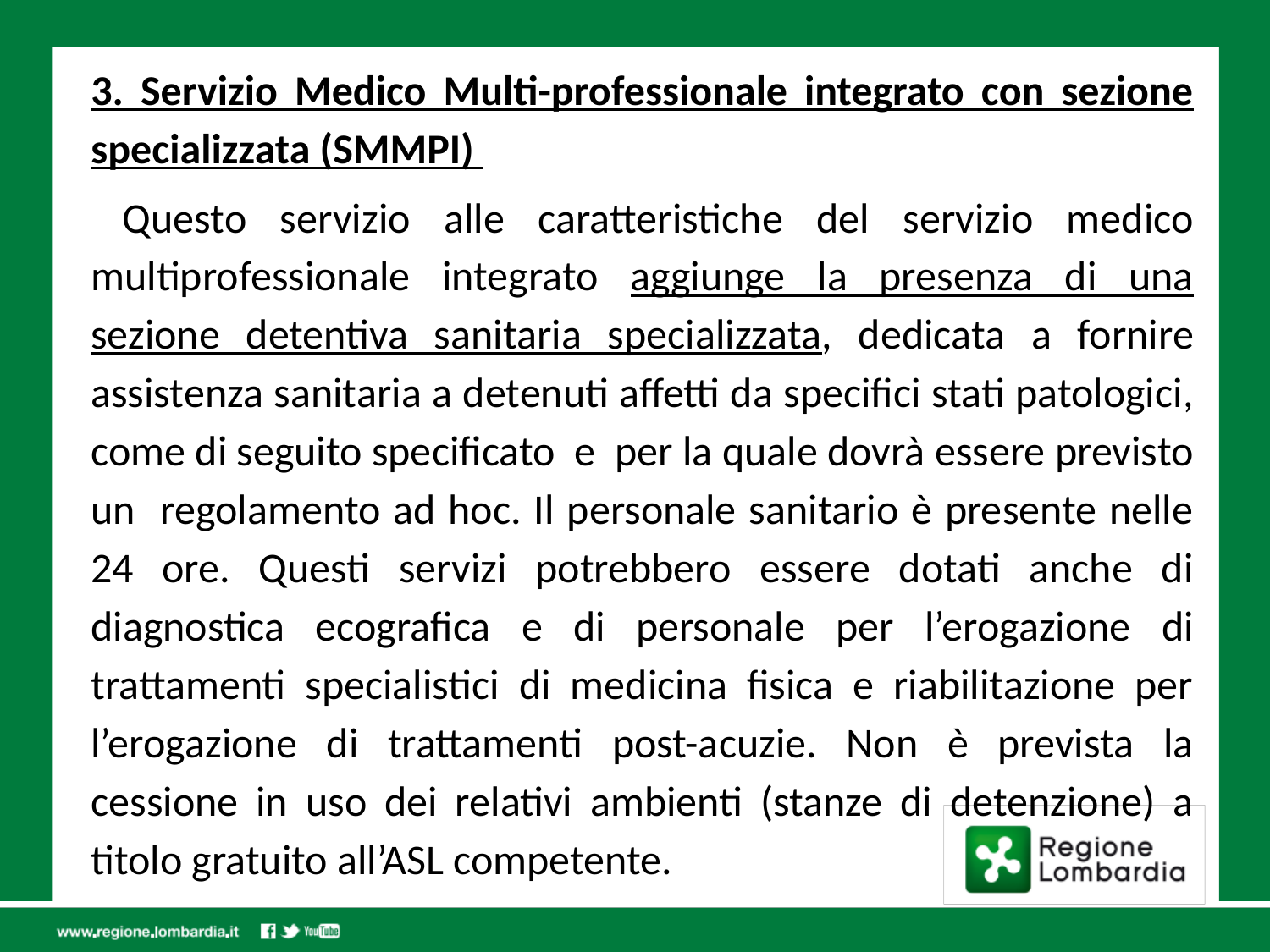

3. Servizio Medico Multi-professionale integrato con sezione specializzata (SMMPI)
Questo servizio alle caratteristiche del servizio medico multiprofessionale integrato aggiunge la presenza di una sezione detentiva sanitaria specializzata, dedicata a fornire assistenza sanitaria a detenuti affetti da specifici stati patologici, come di seguito specificato  e  per la quale dovrà essere previsto un  regolamento ad hoc. Il personale sanitario è presente nelle 24 ore. Questi servizi potrebbero essere dotati anche di diagnostica ecografica e di personale per l’erogazione di trattamenti specialistici di medicina fisica e riabilitazione per l’erogazione di trattamenti post-acuzie. Non è prevista la cessione in uso dei relativi ambienti (stanze di detenzione) a titolo gratuito all’ASL competente.